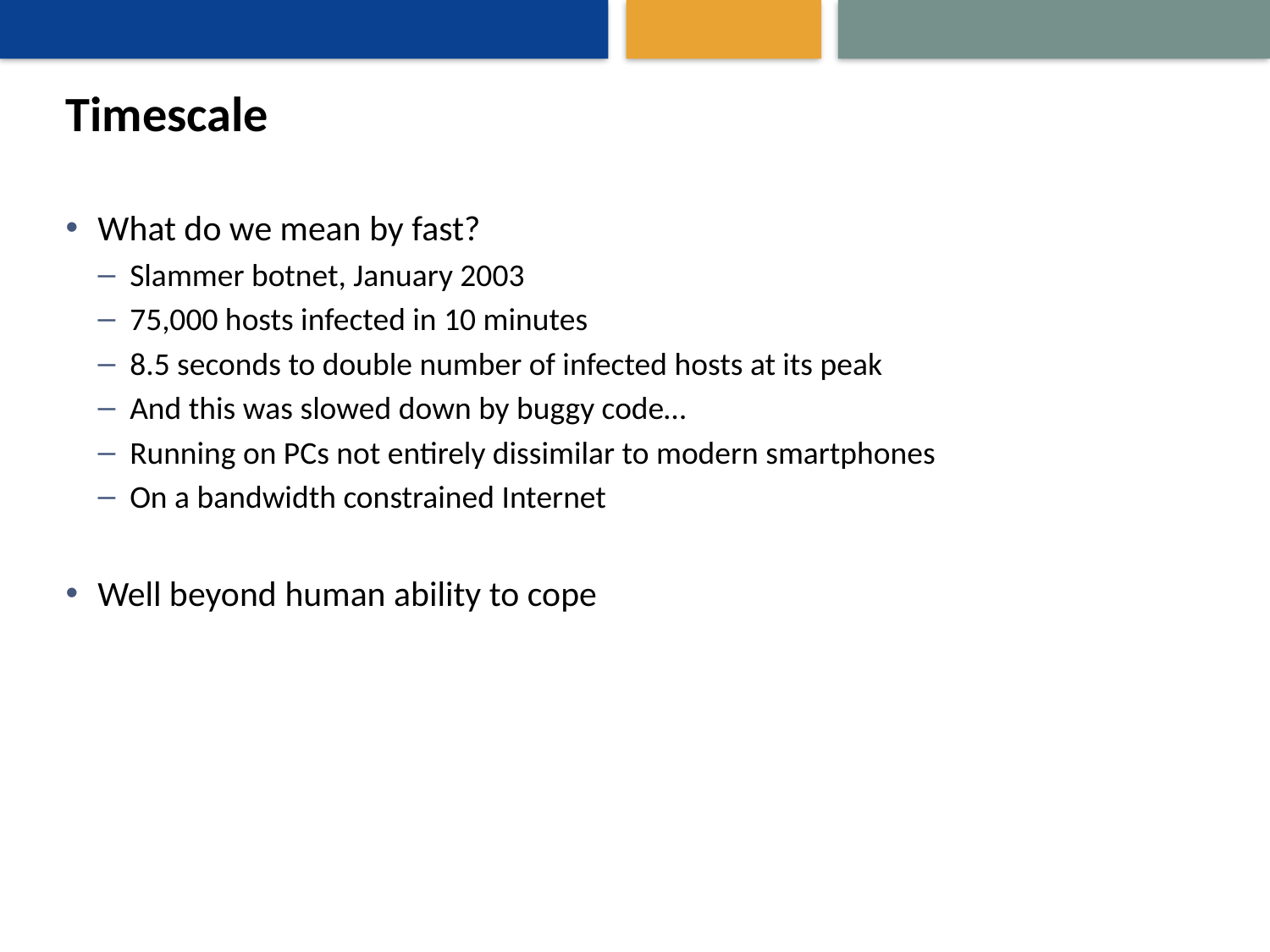

# Timescale
What do we mean by fast?
Slammer botnet, January 2003
75,000 hosts infected in 10 minutes
8.5 seconds to double number of infected hosts at its peak
And this was slowed down by buggy code…
Running on PCs not entirely dissimilar to modern smartphones
On a bandwidth constrained Internet

Well beyond human ability to cope